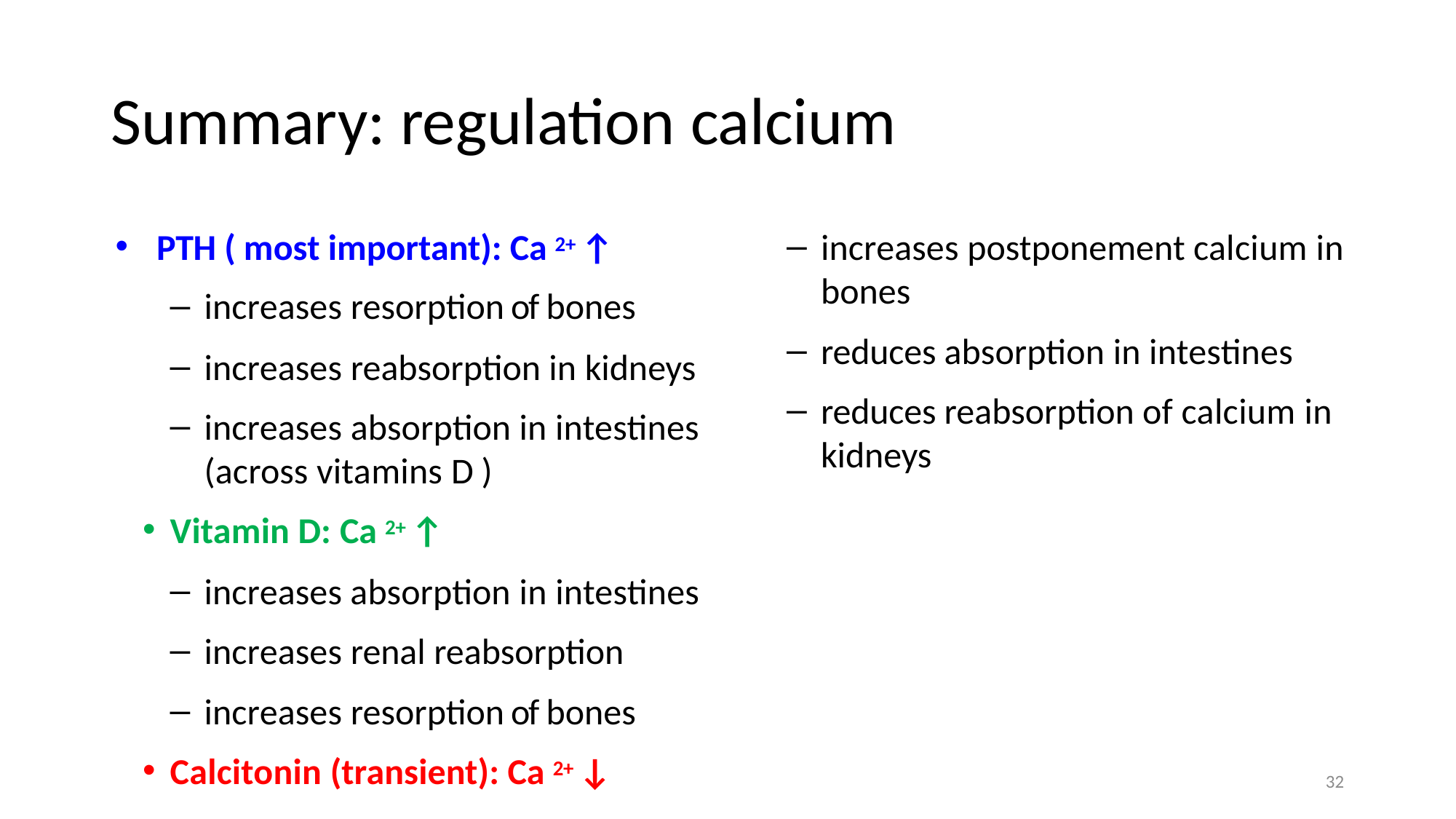

# Summary: regulation calcium
PTH ( most important): Ca 2+ ↑
increases resorption of bones
increases reabsorption in kidneys
increases absorption in intestines (across vitamins D )
Vitamin D: Ca 2+ ↑
increases absorption in intestines
increases renal reabsorption
increases resorption of bones
Calcitonin (transient): Ca 2+ ↓
increases postponement calcium in bones
reduces absorption in intestines
reduces reabsorption of calcium in kidneys

32